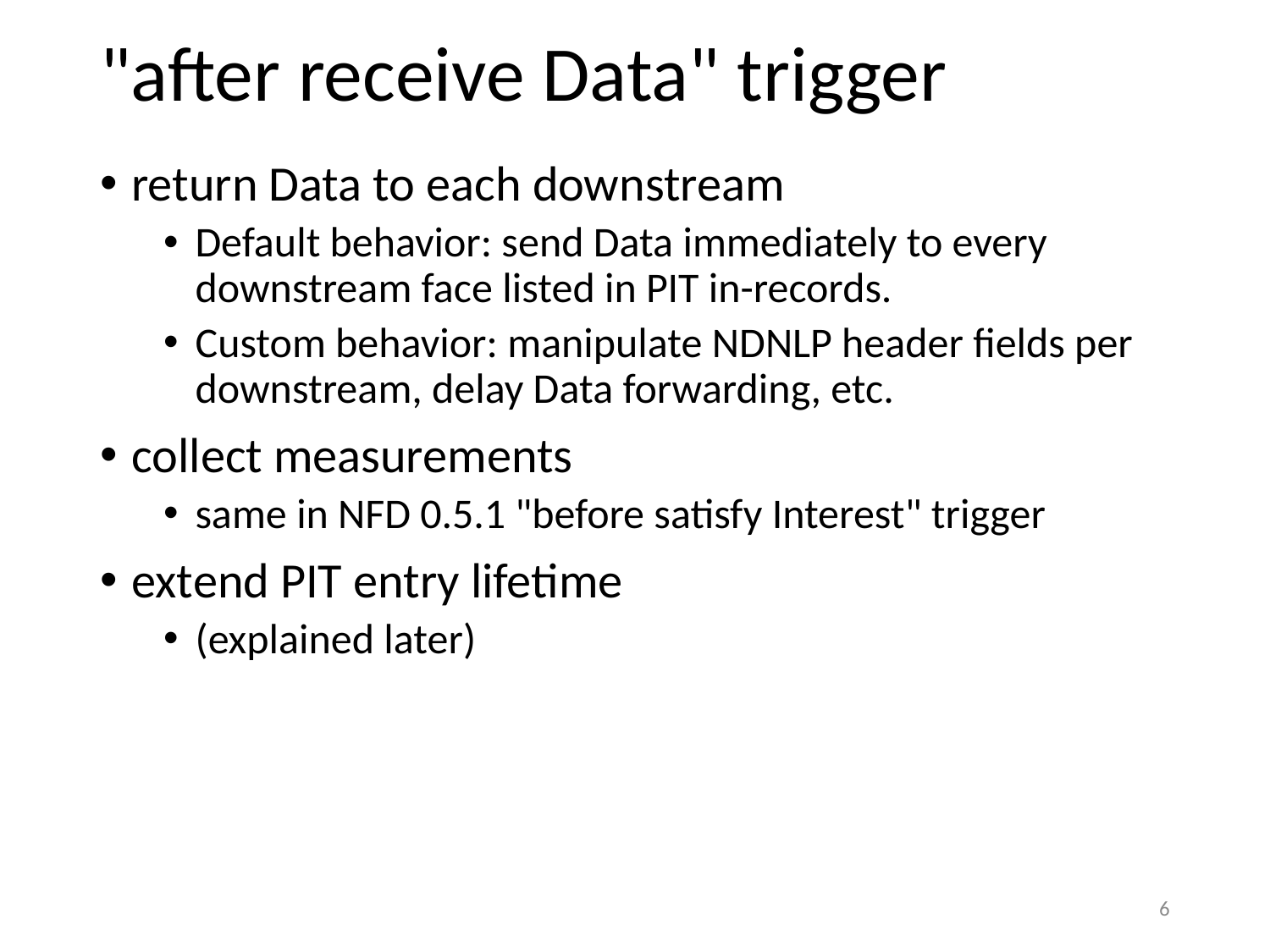

# "after receive Data" trigger
return Data to each downstream
Default behavior: send Data immediately to every downstream face listed in PIT in-records.
Custom behavior: manipulate NDNLP header fields per downstream, delay Data forwarding, etc.
collect measurements
same in NFD 0.5.1 "before satisfy Interest" trigger
extend PIT entry lifetime
(explained later)
6